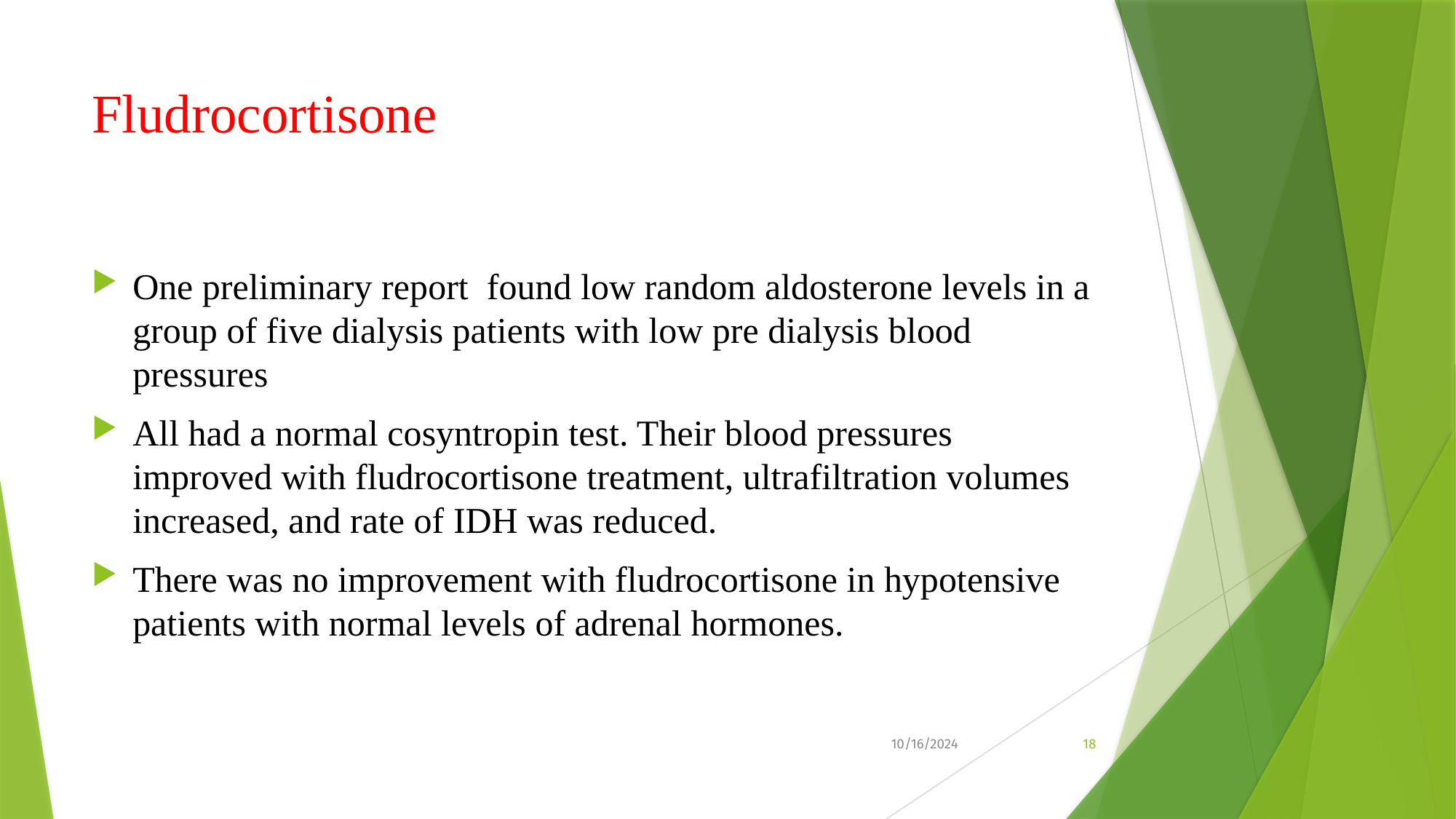

# Fludrocortisone
One preliminary report  found low random aldosterone levels in a group of five dialysis patients with low pre dialysis blood pressures
All had a normal cosyntropin test. Their blood pressures improved with fludrocortisone treatment, ultrafiltration volumes increased, and rate of IDH was reduced.
There was no improvement with fludrocortisone in hypotensive patients with normal levels of adrenal hormones.
10/16/2024
18